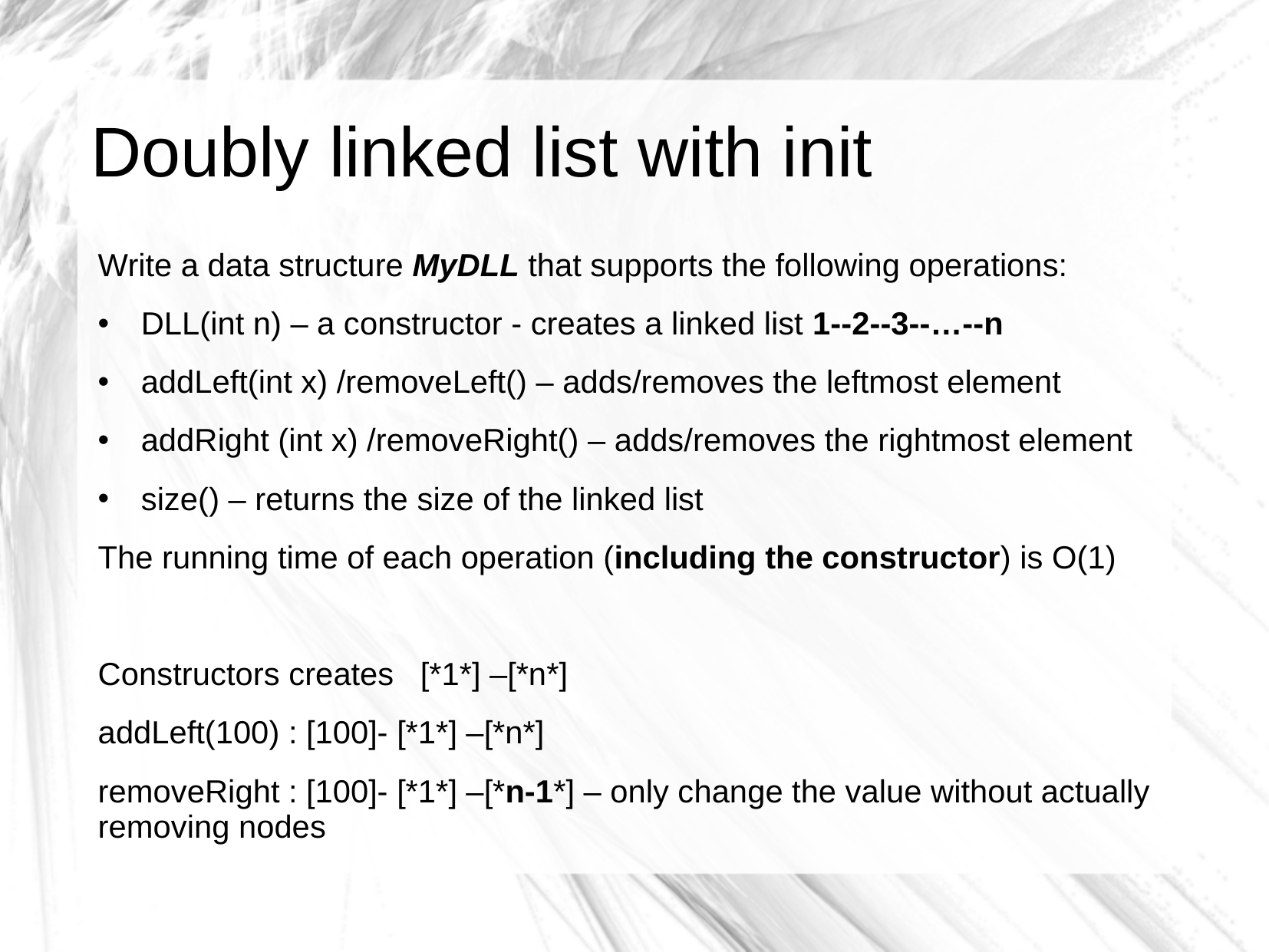

# Doubly linked list with init
Write a data structure MyDLL that supports the following operations:
DLL(int n) – a constructor - creates a linked list 1--2--3--…--n
addLeft(int x) /removeLeft() – adds/removes the leftmost element
addRight (int x) /removeRight() – adds/removes the rightmost element
size() – returns the size of the linked list
The running time of each operation (including the constructor) is O(1)

Constructors creates   [*1*] –[*n*]
addLeft(100) : [100]- [*1*] –[*n*]
removeRight : [100]- [*1*] –[*n-1*] – only change the value without actually removing nodes